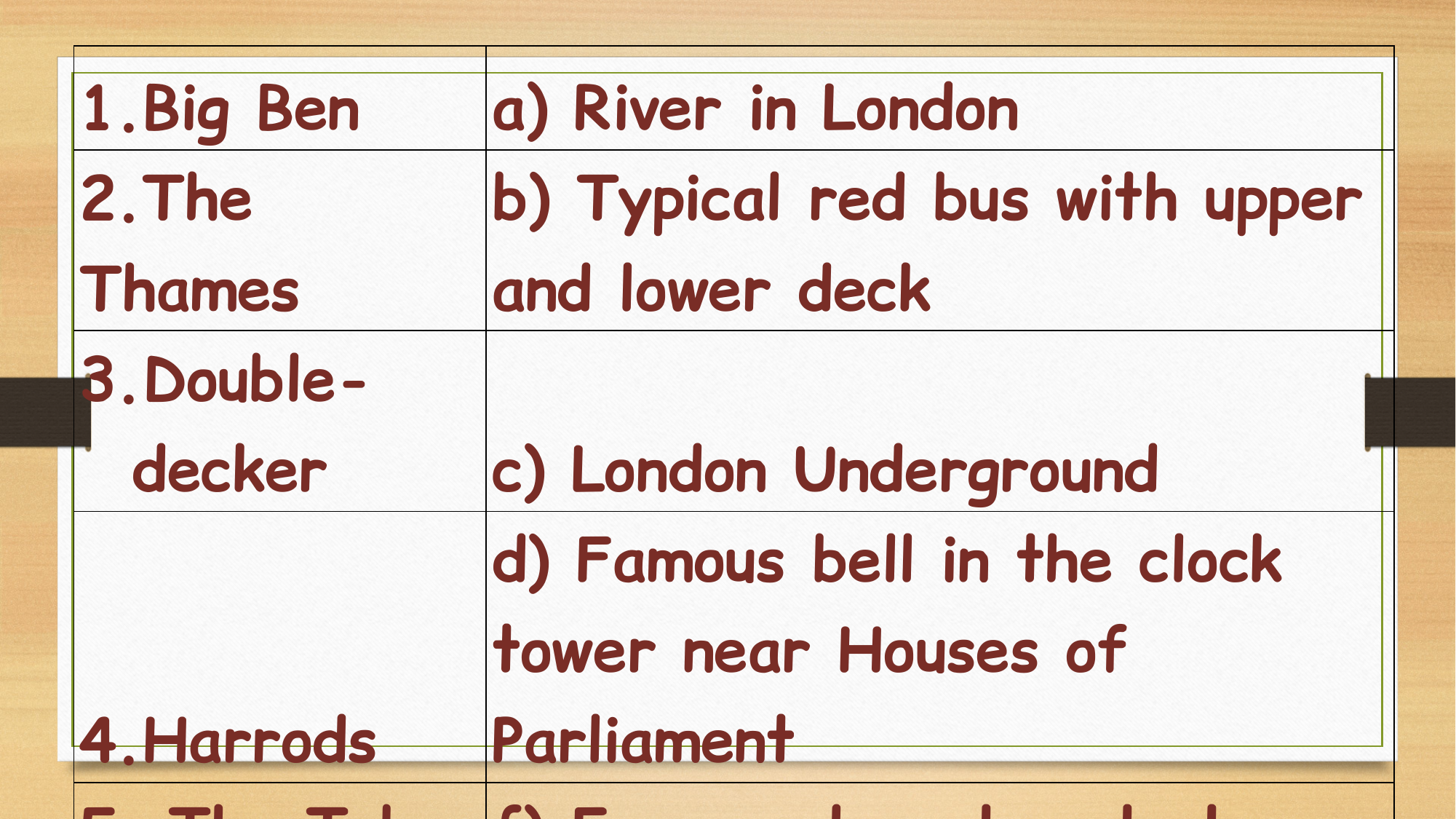

| 1.Big Ben | a) River in London |
| --- | --- |
| 2.The Thames | b) Typical red bus with upper and lower deck |
| 3.Double- decker | c) London Underground |
| 4.Harrods | d) Famous bell in the clock tower near Houses of Parliament |
| 5. The Tube | f) Famous department store |